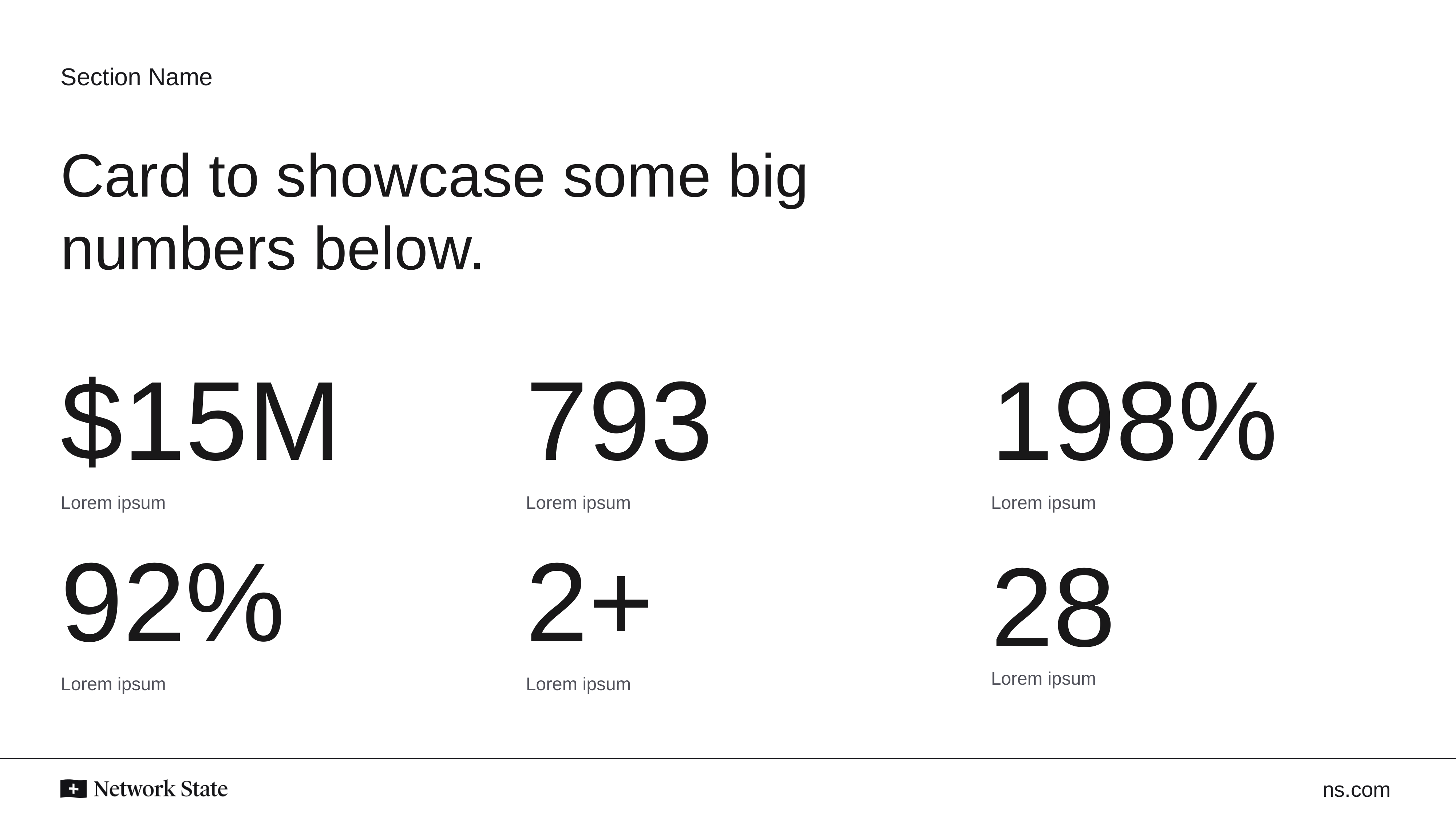

Section Name
Card to showcase some big numbers below.
198%
793
$15M
Lorem ipsum
Lorem ipsum
2+
92%
28
Lorem ipsum
Lorem ipsum
Lorem ipsum